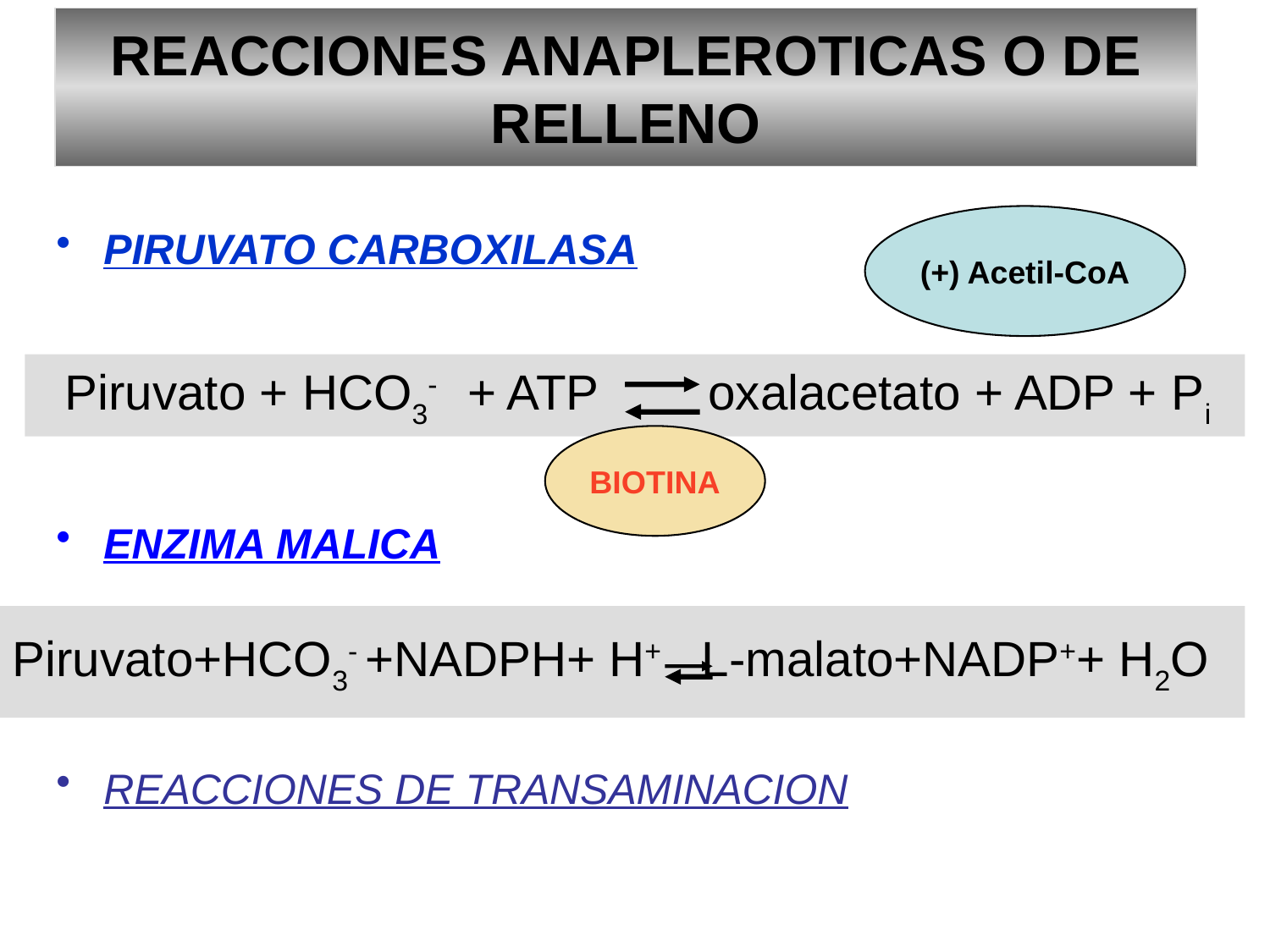

# REACCIONES ANAPLEROTICAS O DE RELLENO
(+) Acetil-CoA
PIRUVATO CARBOXILASA

ENZIMA MALICA

REACCIONES DE TRANSAMINACION

  Piruvato + HCO3-   + ATP        oxalacetato + ADP + Pi

BIOTINA
Piruvato+HCO3- +NADPH+ H+     L-malato+NADP++ H2O